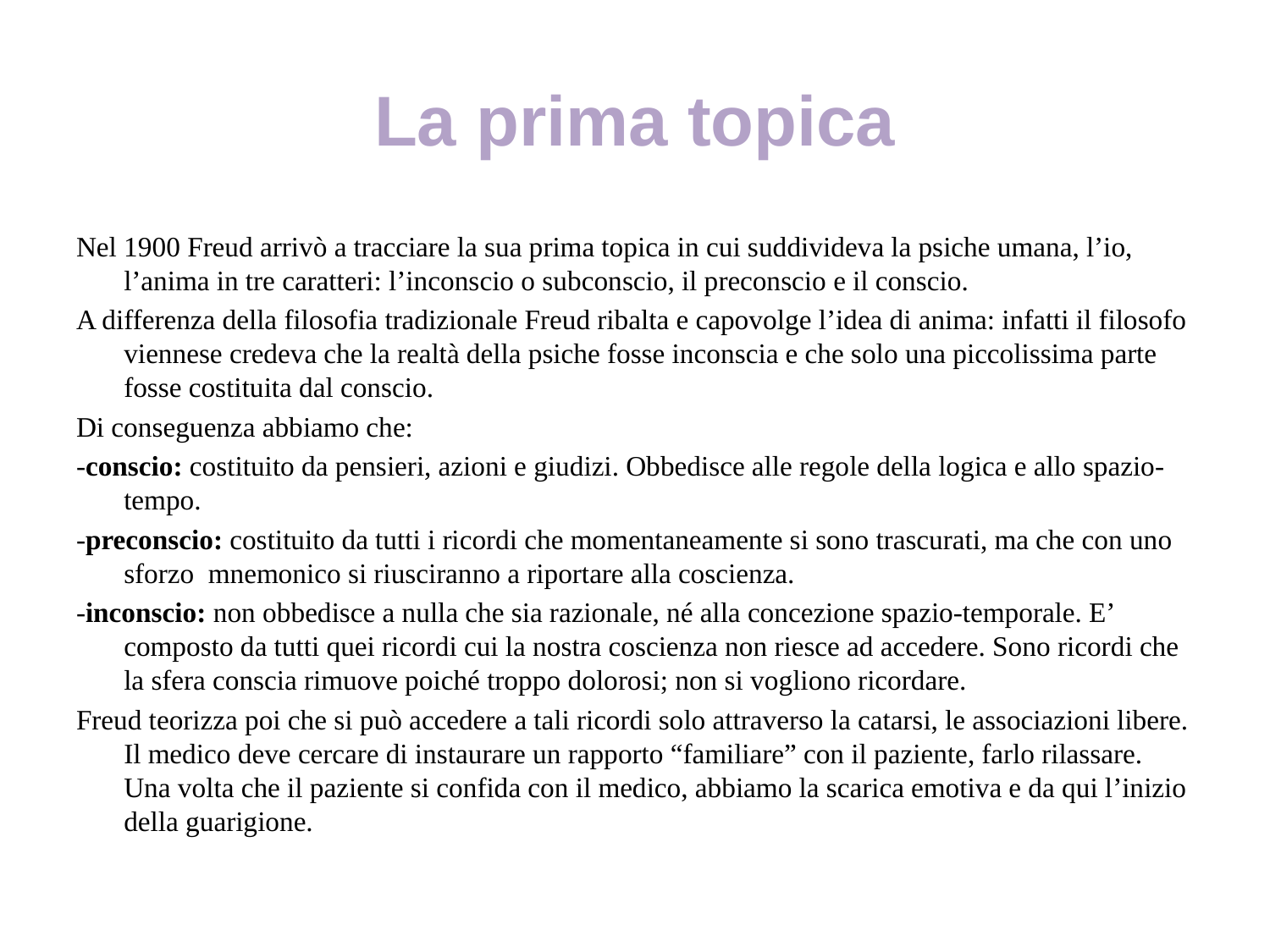

# La prima topica
Nel 1900 Freud arrivò a tracciare la sua prima topica in cui suddivideva la psiche umana, l’io, l’anima in tre caratteri: l’inconscio o subconscio, il preconscio e il conscio.
A differenza della filosofia tradizionale Freud ribalta e capovolge l’idea di anima: infatti il filosofo viennese credeva che la realtà della psiche fosse inconscia e che solo una piccolissima parte fosse costituita dal conscio.
Di conseguenza abbiamo che:
-conscio: costituito da pensieri, azioni e giudizi. Obbedisce alle regole della logica e allo spazio-tempo.
-preconscio: costituito da tutti i ricordi che momentaneamente si sono trascurati, ma che con uno sforzo  mnemonico si riusciranno a riportare alla coscienza.
-inconscio: non obbedisce a nulla che sia razionale, né alla concezione spazio-temporale. E’ composto da tutti quei ricordi cui la nostra coscienza non riesce ad accedere. Sono ricordi che la sfera conscia rimuove poiché troppo dolorosi; non si vogliono ricordare.
Freud teorizza poi che si può accedere a tali ricordi solo attraverso la catarsi, le associazioni libere. Il medico deve cercare di instaurare un rapporto “familiare” con il paziente, farlo rilassare. Una volta che il paziente si confida con il medico, abbiamo la scarica emotiva e da qui l’inizio della guarigione.